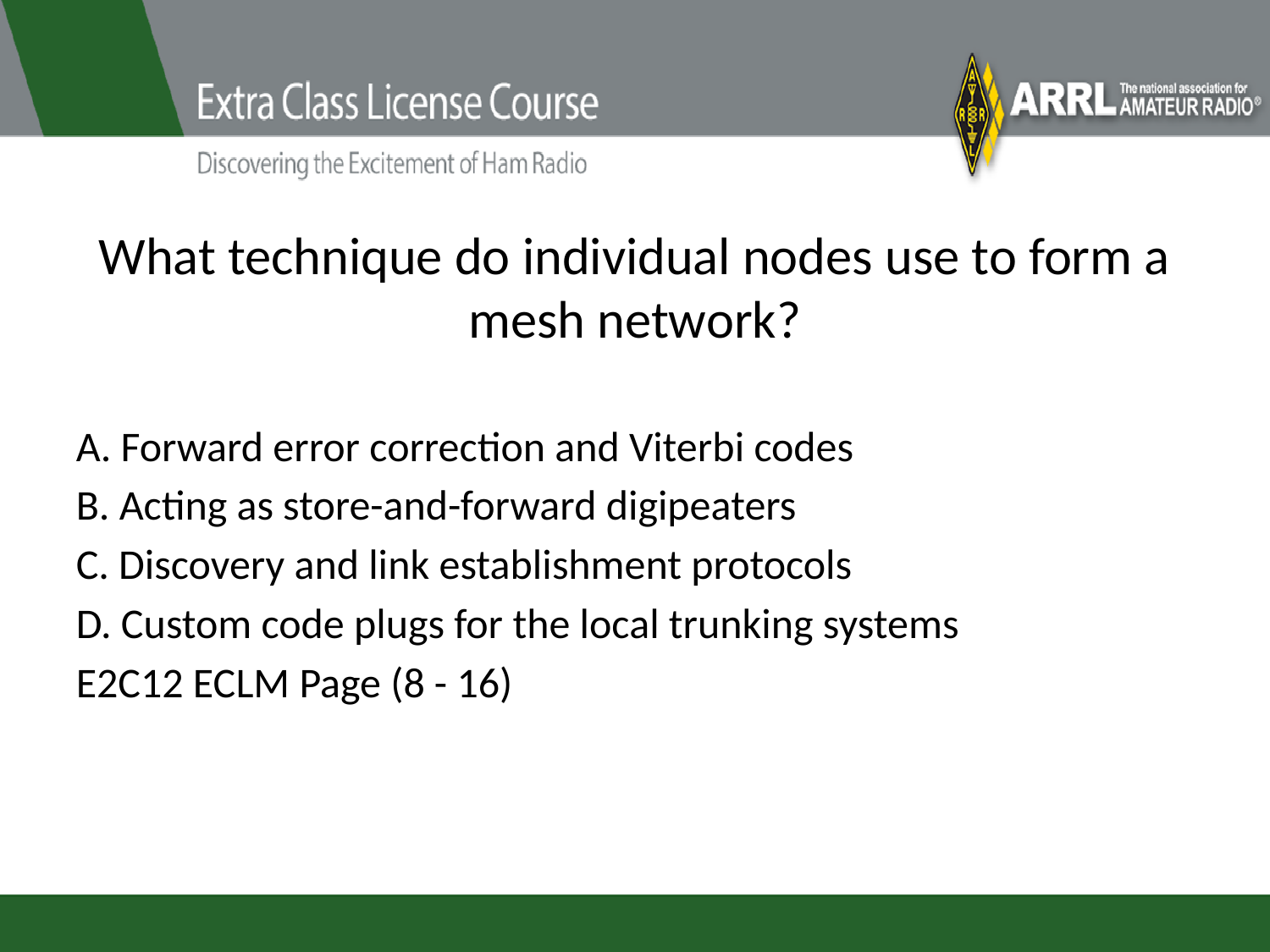

# What technique do individual nodes use to form a mesh network?
A. Forward error correction and Viterbi codes
B. Acting as store-and-forward digipeaters
C. Discovery and link establishment protocols
D. Custom code plugs for the local trunking systems
E2C12 ECLM Page (8 - 16)